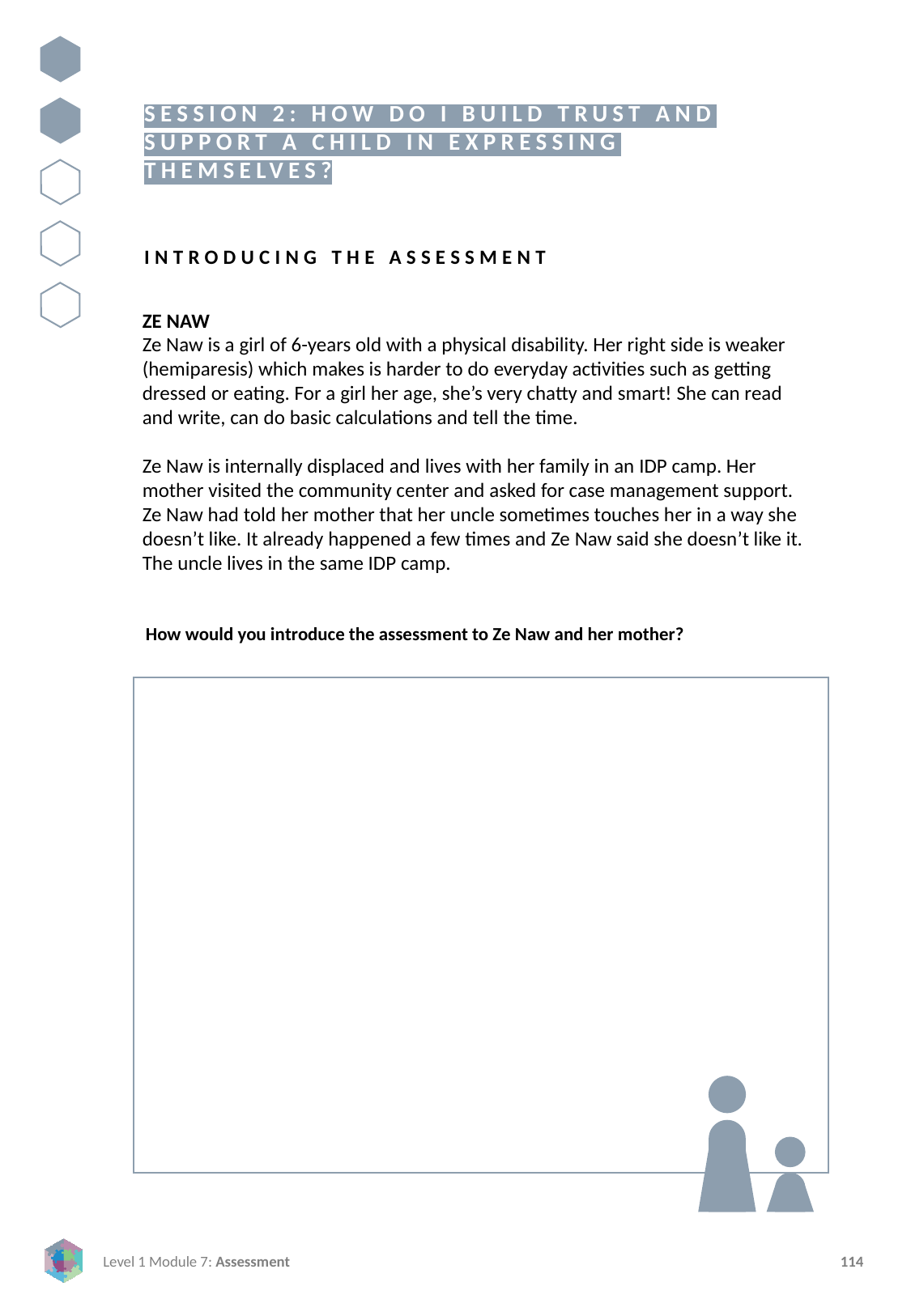

SESSION 2: HOW DO I BUILD TRUST AND SUPPORT A CHILD IN EXPRESSING THEMSELVES?

INTRODUCING THE ASSESSMENT

ZE NAW
Ze Naw is a girl of 6-years old with a physical disability. Her right side is weaker (hemiparesis) which makes is harder to do everyday activities such as getting dressed or eating. For a girl her age, she’s very chatty and smart! She can read and write, can do basic calculations and tell the time.

Ze Naw is internally displaced and lives with her family in an IDP camp. Her mother visited the community center and asked for case management support. Ze Naw had told her mother that her uncle sometimes touches her in a way she doesn’t like. It already happened a few times and Ze Naw said she doesn’t like it. The uncle lives in the same IDP camp.
How would you introduce the assessment to Ze Naw and her mother?